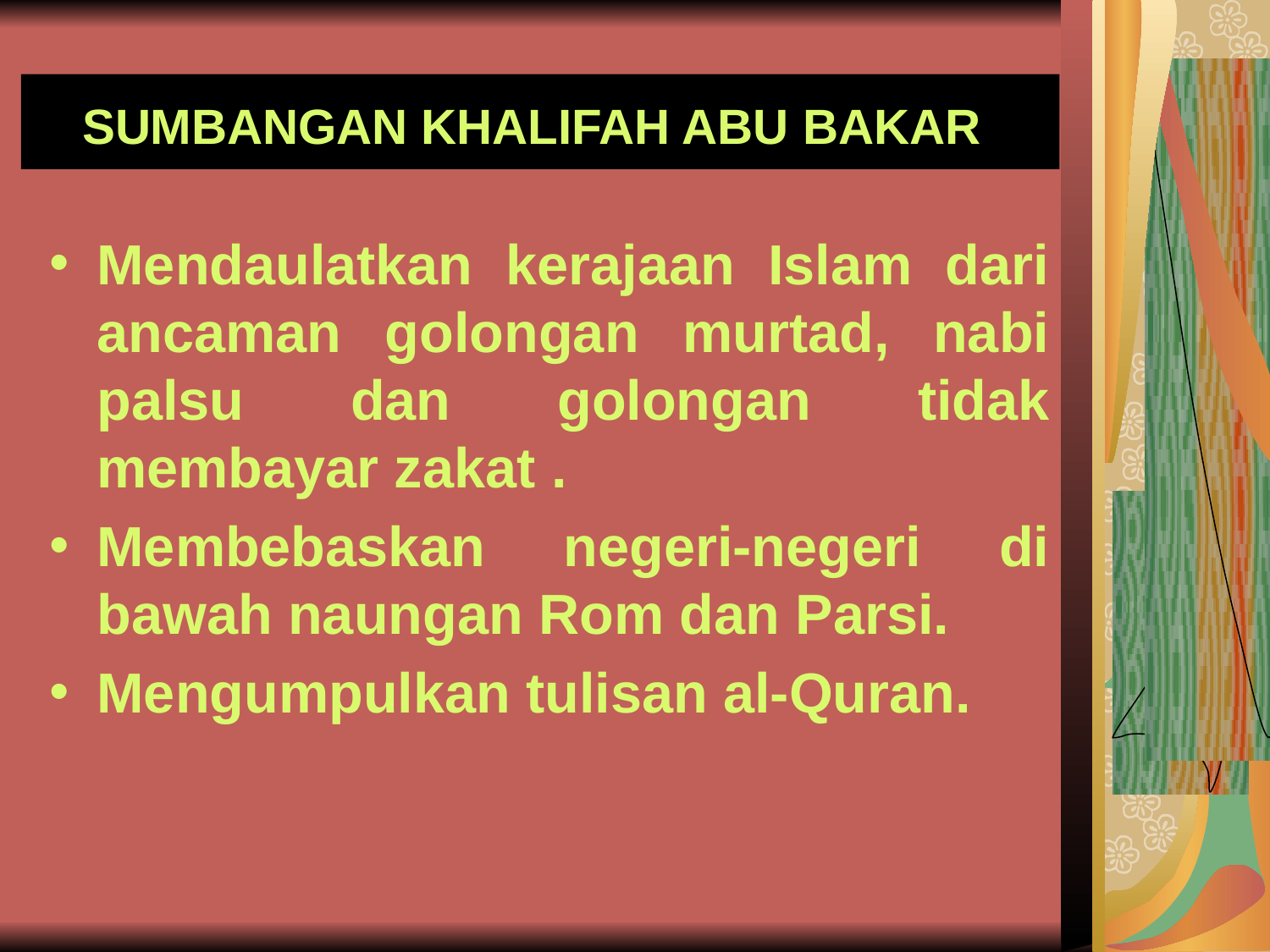

# SUMBANGAN KHALIFAH ABU BAKAR
Mendaulatkan kerajaan Islam dari ancaman golongan murtad, nabi palsu dan golongan tidak membayar zakat .
Membebaskan negeri-negeri di bawah naungan Rom dan Parsi.
Mengumpulkan tulisan al-Quran.